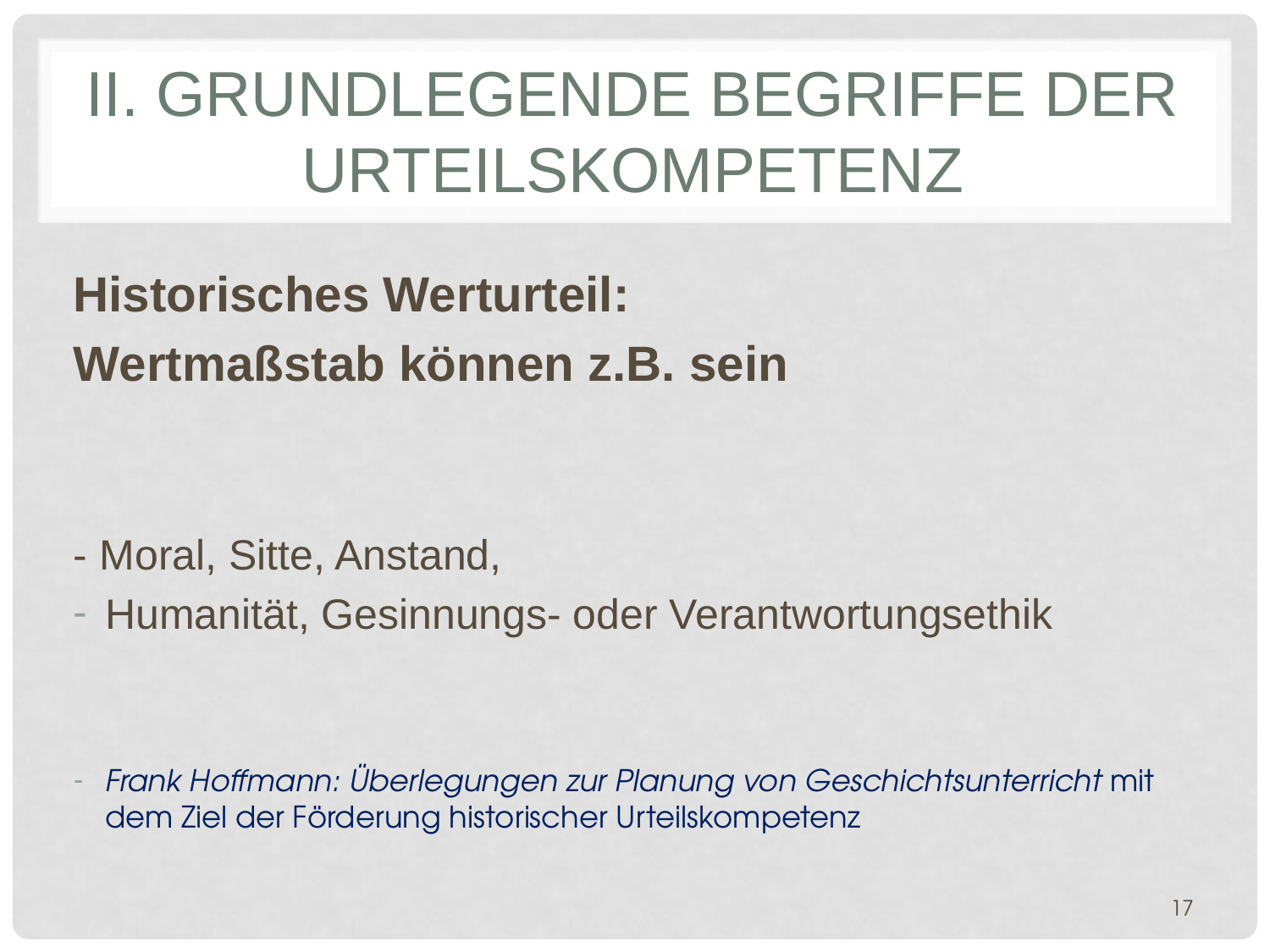

# II. Grundlegende Begriffe der Urteilskompetenz
Historisches Werturteil:
Wertmaßstab können z.B. sein

- Moral, Sitte, Anstand,
Humanität, Gesinnungs- oder Verantwortungsethik

Frank Hoffmann: Überlegungen zur Planung von Geschichtsunterricht mit dem Ziel der Förderung historischer Urteilskompetenz

17